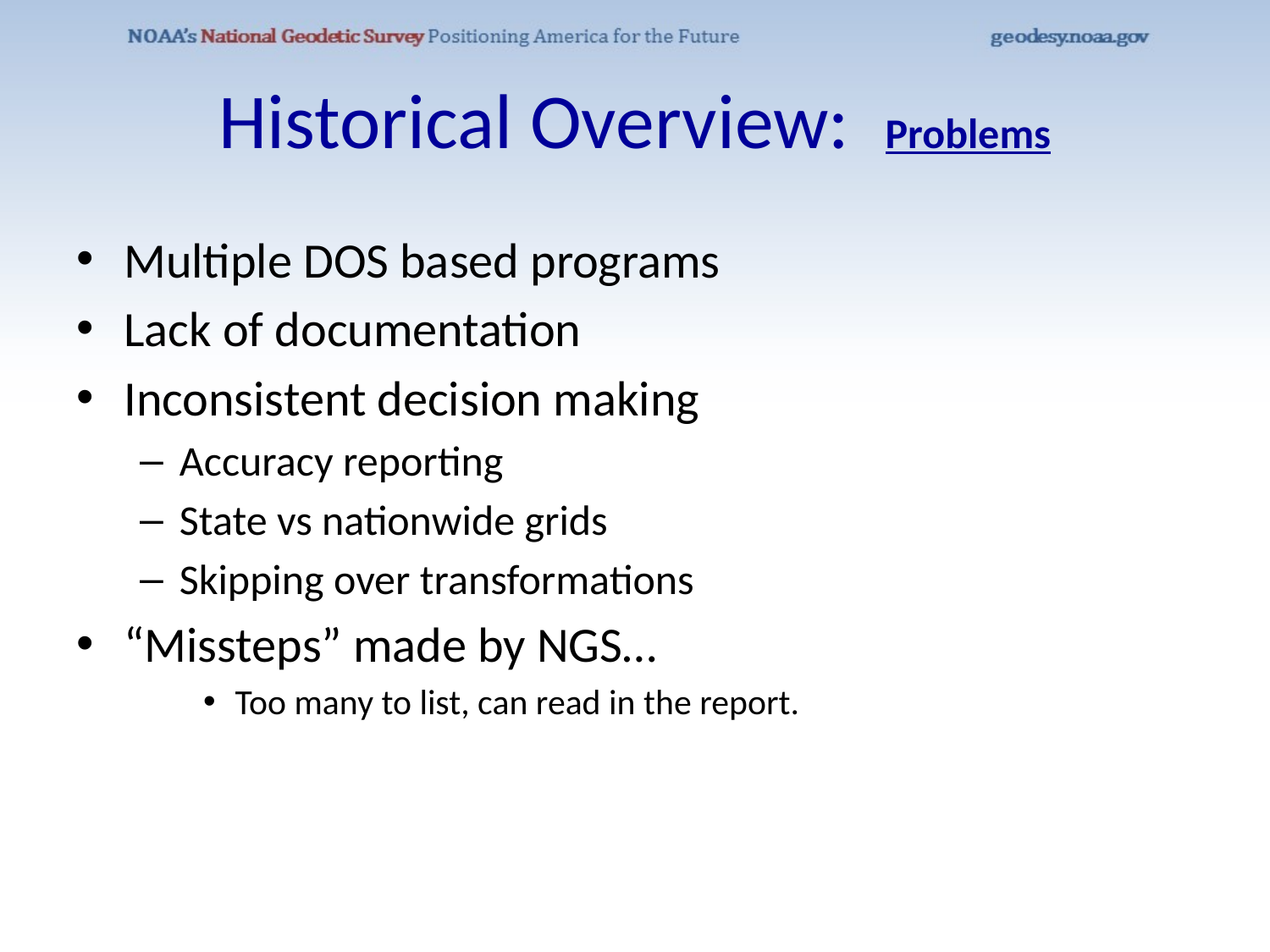

# Historical Overview:  Problems
Multiple DOS based programs
Lack of documentation
Inconsistent decision making
Accuracy reporting
State vs nationwide grids
Skipping over transformations
“Missteps” made by NGS…
Too many to list, can read in the report.